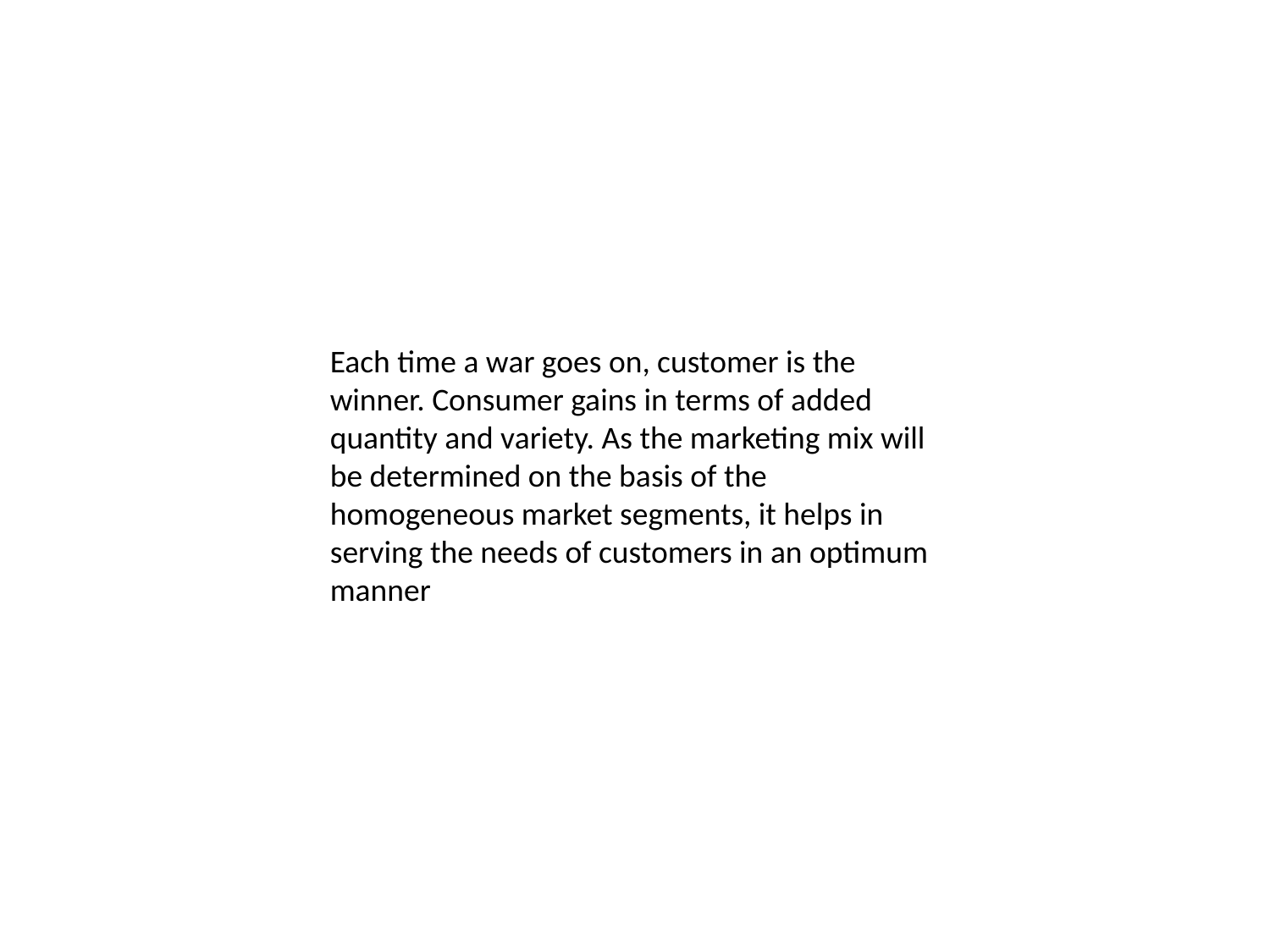

Each time a war goes on, customer is the winner. Consumer gains in terms of added quantity and variety. As the marketing mix will be determined on the basis of the homogeneous market segments, it helps in serving the needs of customers in an optimum manner